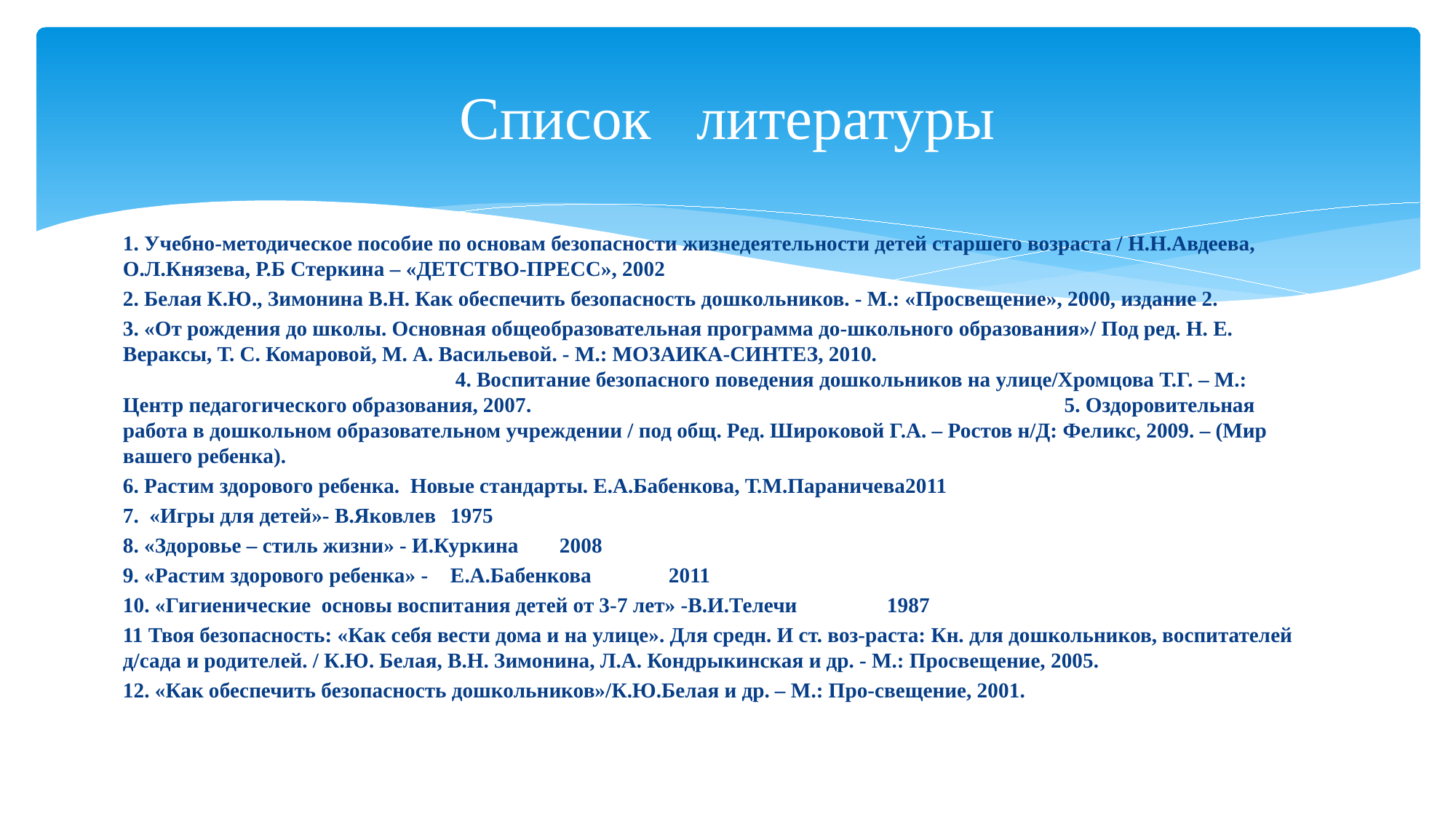

# Список   литературы
1. Учебно-методическое пособие по основам безопасности жизнедеятельности детей старшего возраста / Н.Н.Авдеева,  О.Л.Князева, Р.Б Стеркина – «ДЕТСТВО-ПРЕСС», 2002
2. Белая К.Ю., Зимонина В.Н. Как обеспечить безопасность дошкольников. - М.: «Просвещение», 2000, издание 2.
3. «От рождения до школы. Основная общеобразовательная программа до-школьного образования»/ Под ред. Н. Е. Вераксы, Т. С. Комаровой, М. А. Васильевой. - М.: МОЗАИКА-СИНТЕЗ, 2010.                                                                                                                                                 4. Воспитание безопасного поведения дошкольников на улице/Хромцова Т.Г. – М.: Центр педагогического образования, 2007.                                                                                                     5. Оздоровительная работа в дошкольном образовательном учреждении / под общ. Ред. Широковой Г.А. – Ростов н/Д: Феликс, 2009. – (Мир вашего ребенка).
6. Растим здорового ребенка.  Новые стандарты. Е.А.Бабенкова, Т.М.Параничева2011
7.  «Игры для детей»- В.Яковлев	1975
8. «Здоровье – стиль жизни» - И.Куркина	2008
9. «Растим здорового ребенка» -	Е.А.Бабенкова	2011
10. «Гигиенические  основы воспитания детей от 3-7 лет» -В.И.Телечи	1987
11 Твоя безопасность: «Как себя вести дома и на улице». Для средн. И ст. воз-раста: Кн. для дошкольников, воспитателей д/сада и родителей. / К.Ю. Белая, В.Н. Зимонина, Л.А. Кондрыкинская и др. - М.: Просвещение, 2005.
12. «Как обеспечить безопасность дошкольников»/К.Ю.Белая и др. – М.: Про-свещение, 2001.